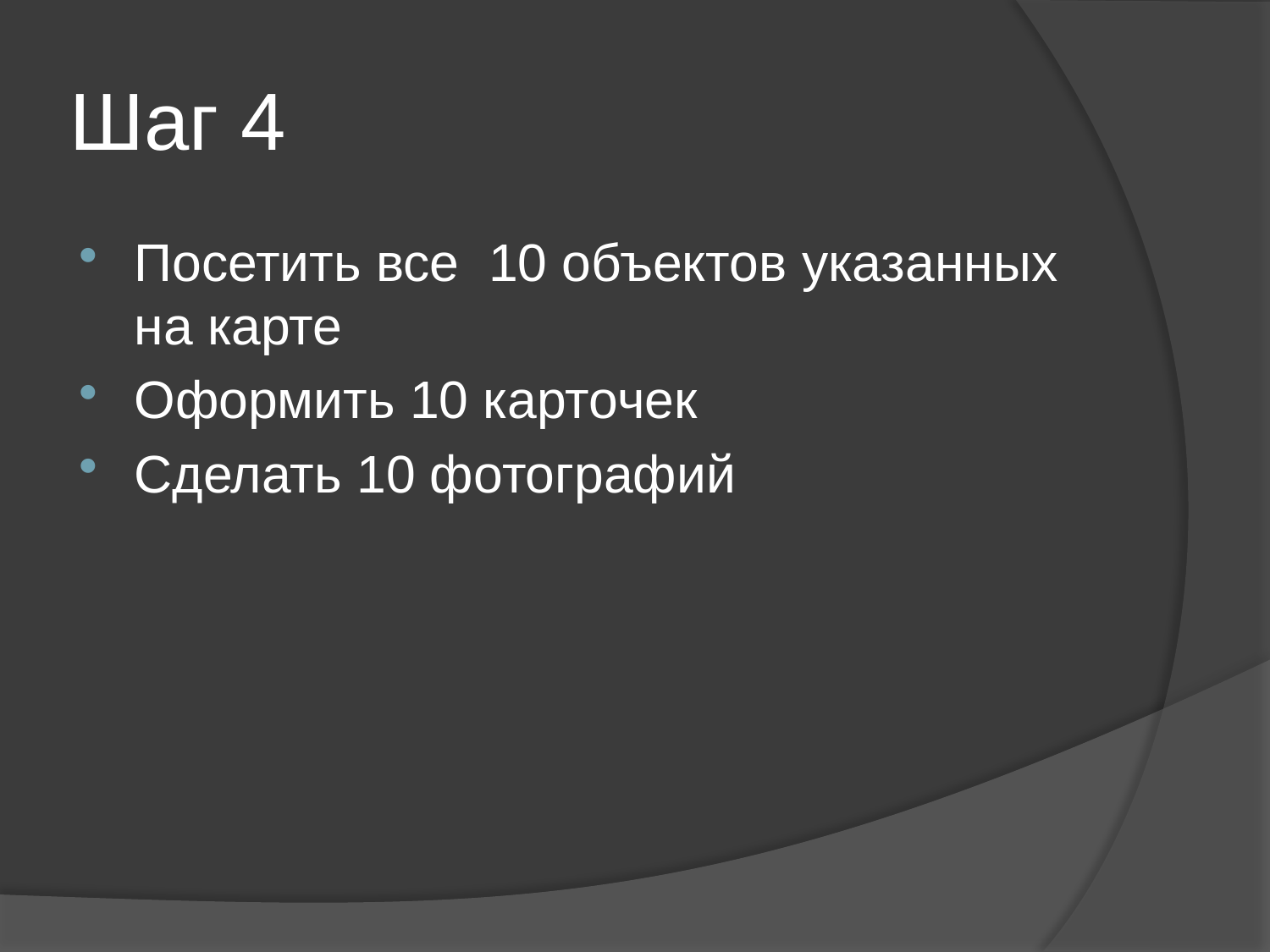

# Шаг 4
Посетить все  10 объектов указанных на карте
Оформить 10 карточек
Сделать 10 фотографий